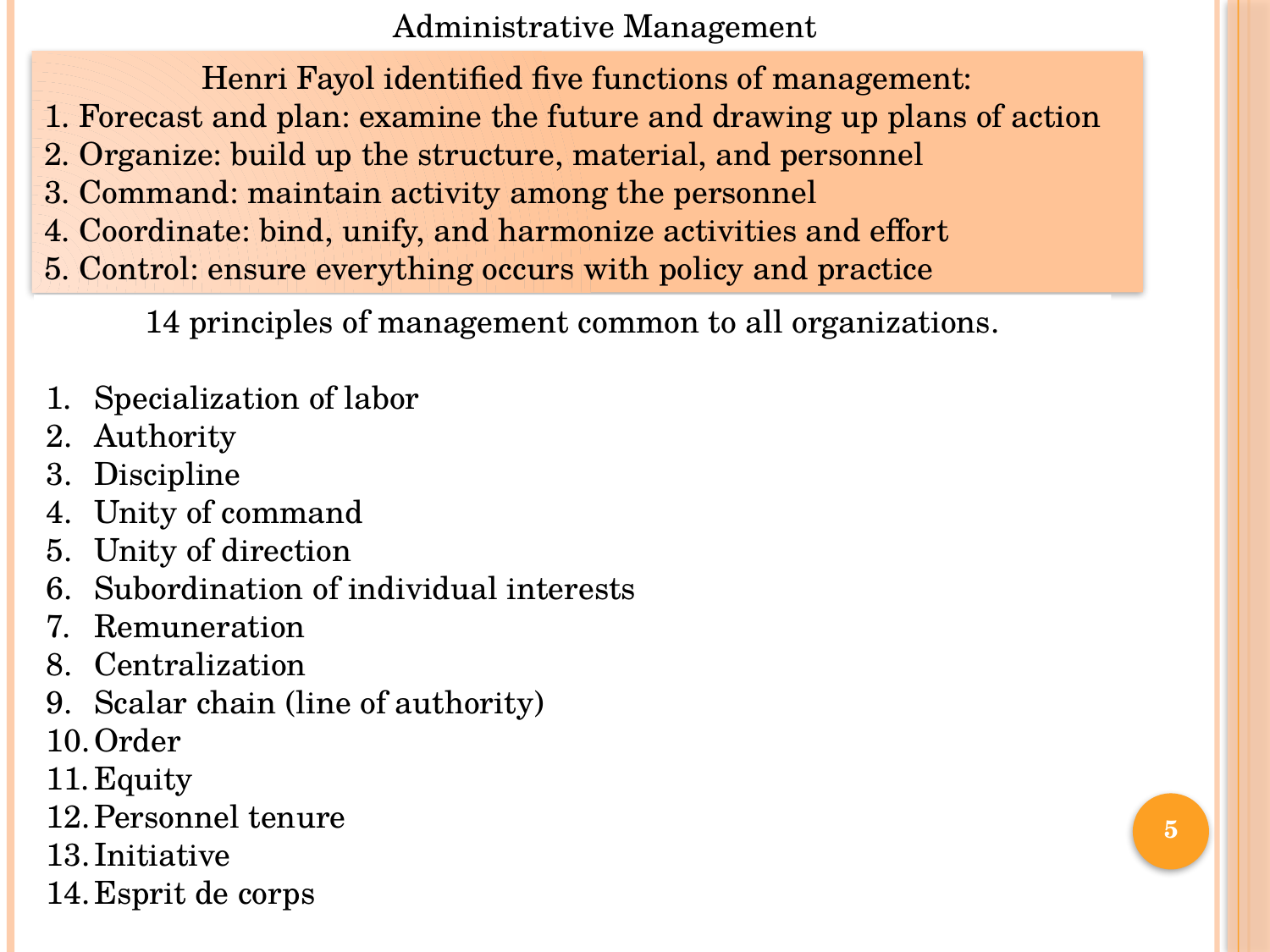

Administrative Management
Henri Fayol identified five functions of management:
1. Forecast and plan: examine the future and drawing up plans of action
2. Organize: build up the structure, material, and personnel
3. Command: maintain activity among the personnel
4. Coordinate: bind, unify, and harmonize activities and effort
5. Control: ensure everything occurs with policy and practice
14 principles of management common to all organizations.

Specialization of labor
Authority
Discipline
Unity of command
Unity of direction
Subordination of individual interests
Remuneration
Centralization
Scalar chain (line of authority)
Order
Equity
Personnel tenure
Initiative
Esprit de corps
5